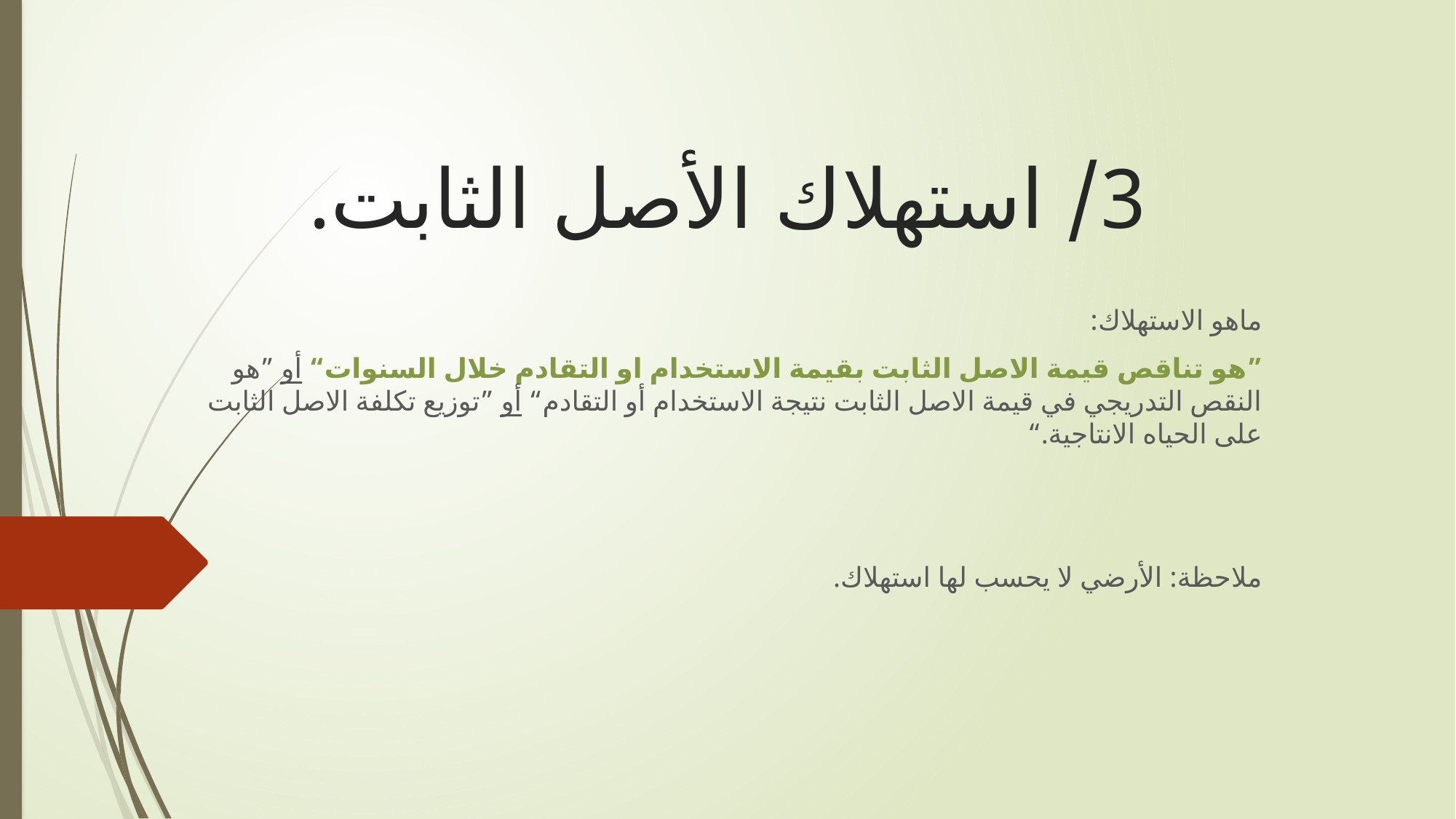

# 3/ استهلاك الأصل الثابت.
ماهو الاستهلاك:
”هو تناقص قيمة الاصل الثابت بقيمة الاستخدام او التقادم خلال السنوات“ أو ”هو النقص التدريجي في قيمة الاصل الثابت نتيجة الاستخدام أو التقادم“ أو ”توزيع تكلفة الاصل الثابت على الحياه الانتاجية.“

ملاحظة: الأرضي لا يحسب لها استهلاك.